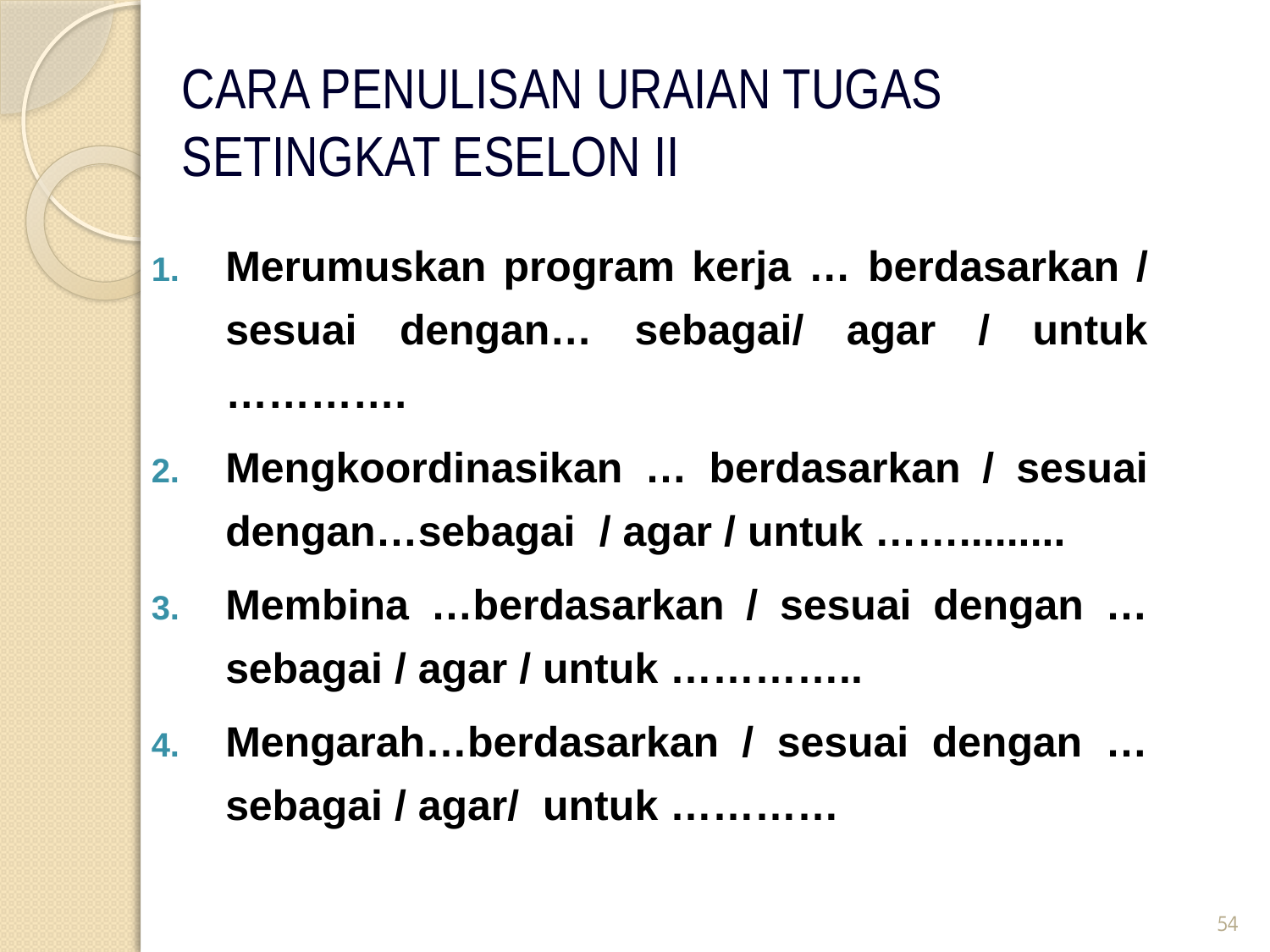

# CARA PENULISAN URAIAN TUGAS SETINGKAT ESELON II

Merumuskan program kerja … berdasarkan / sesuai dengan… sebagai/ agar / untuk ………….
Mengkoordinasikan … berdasarkan / sesuai dengan…sebagai  / agar / untuk …….........
Membina …berdasarkan / sesuai dengan …sebagai / agar / untuk …………..
Mengarah…berdasarkan / sesuai dengan …sebagai / agar/  untuk …………
54